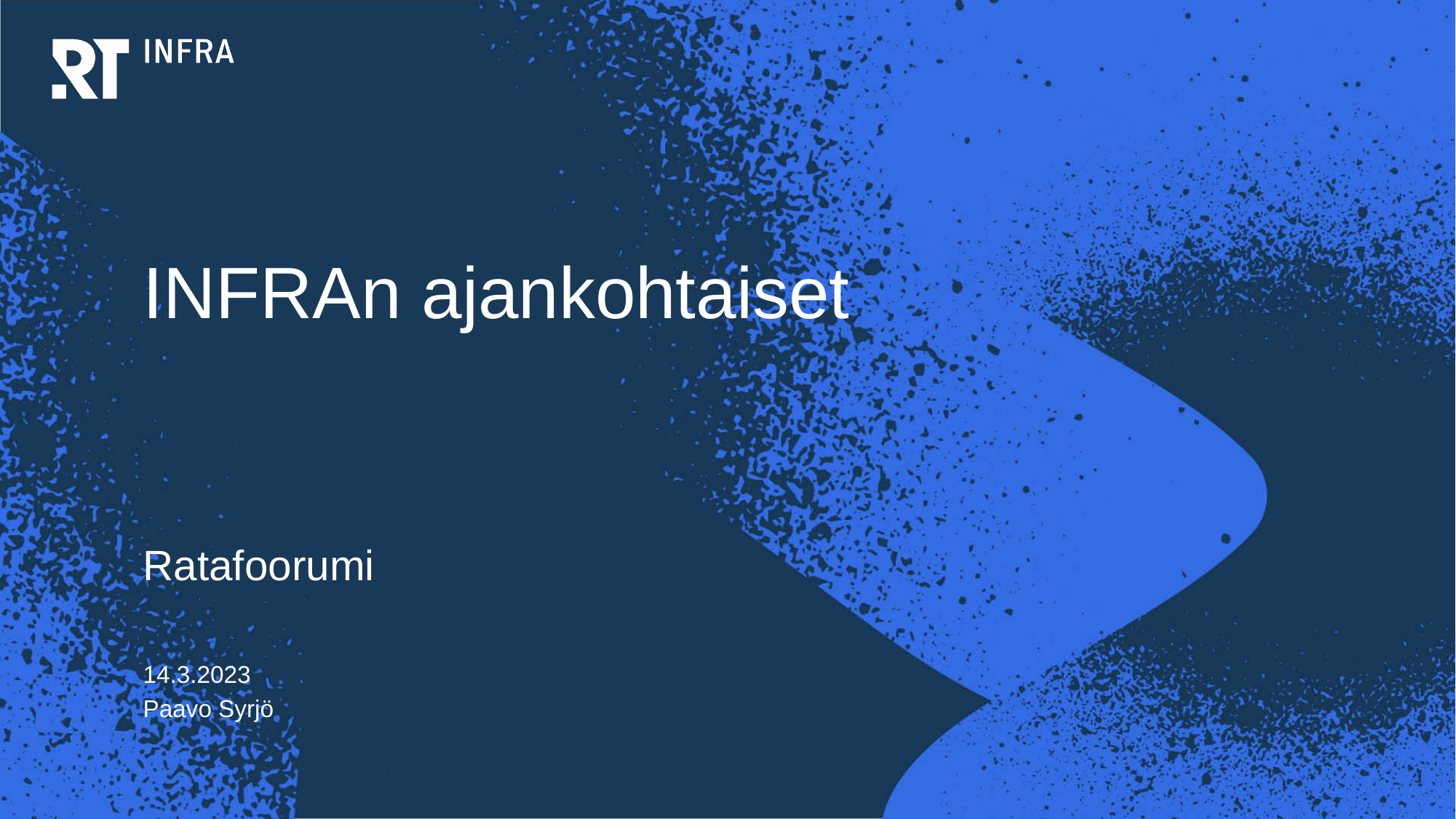

# INFRAn ajankohtaiset
Ratafoorumi
14.3.2023
Paavo Syrjö
1
14.3.2023
© Rakennusteollisuus RT